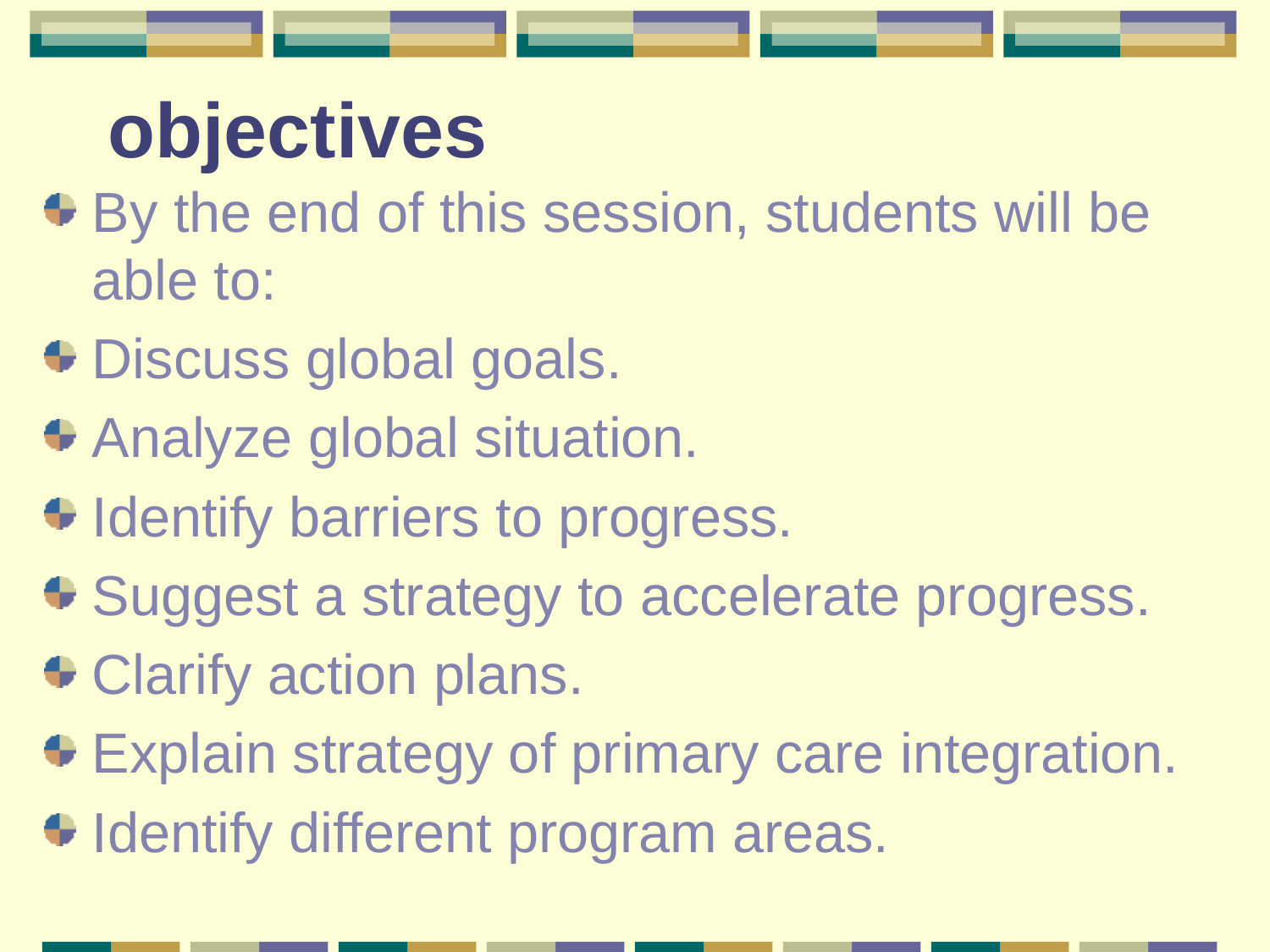

# objectives
By the end of this session, students will be able to:
Discuss global goals.
Analyze global situation.
Identify barriers to progress.
Suggest a strategy to accelerate progress.
Clarify action plans.
Explain strategy of primary care integration.
Identify different program areas.